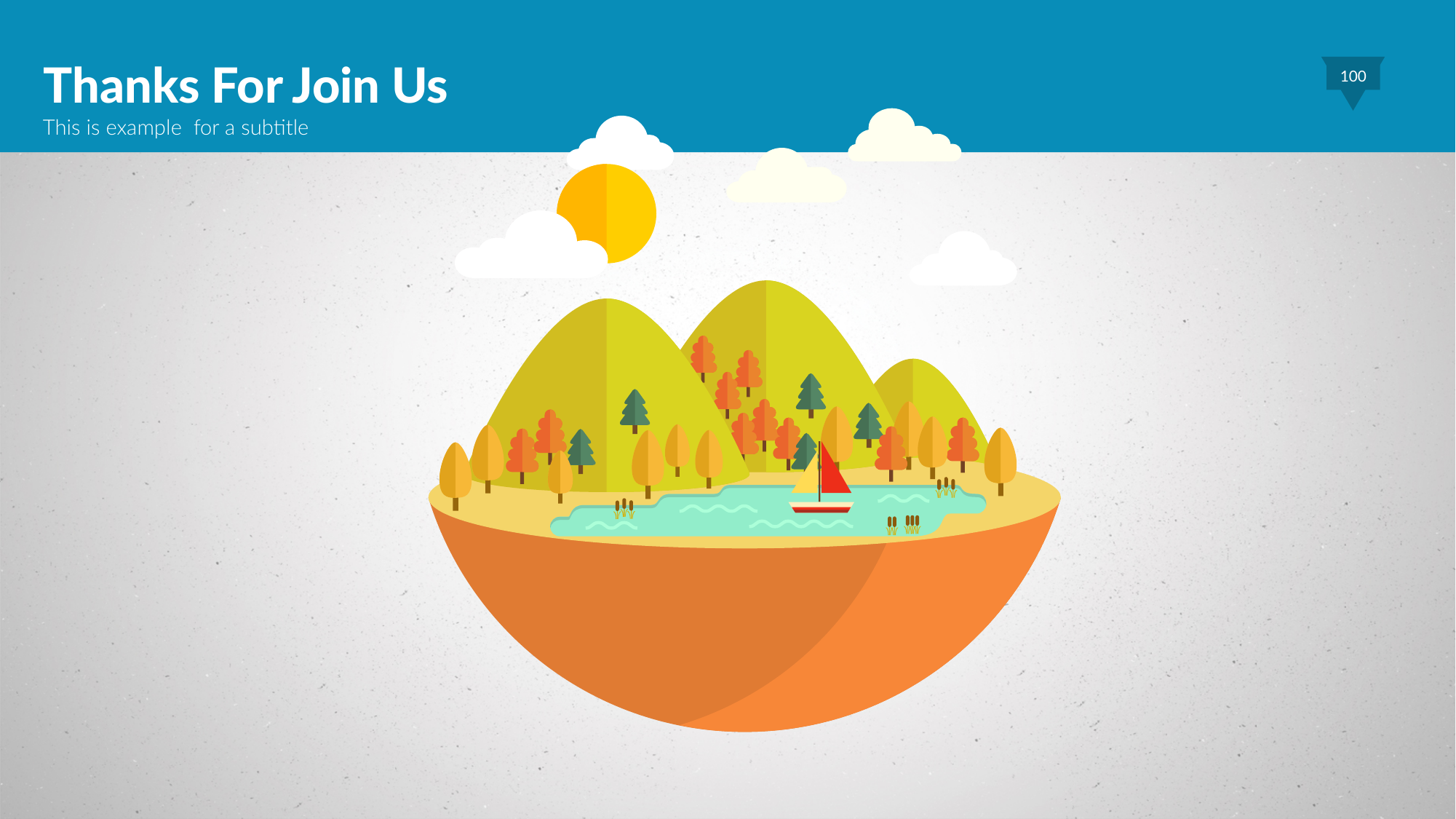

Thanks For Join Us
This is example  for a subtitle

100